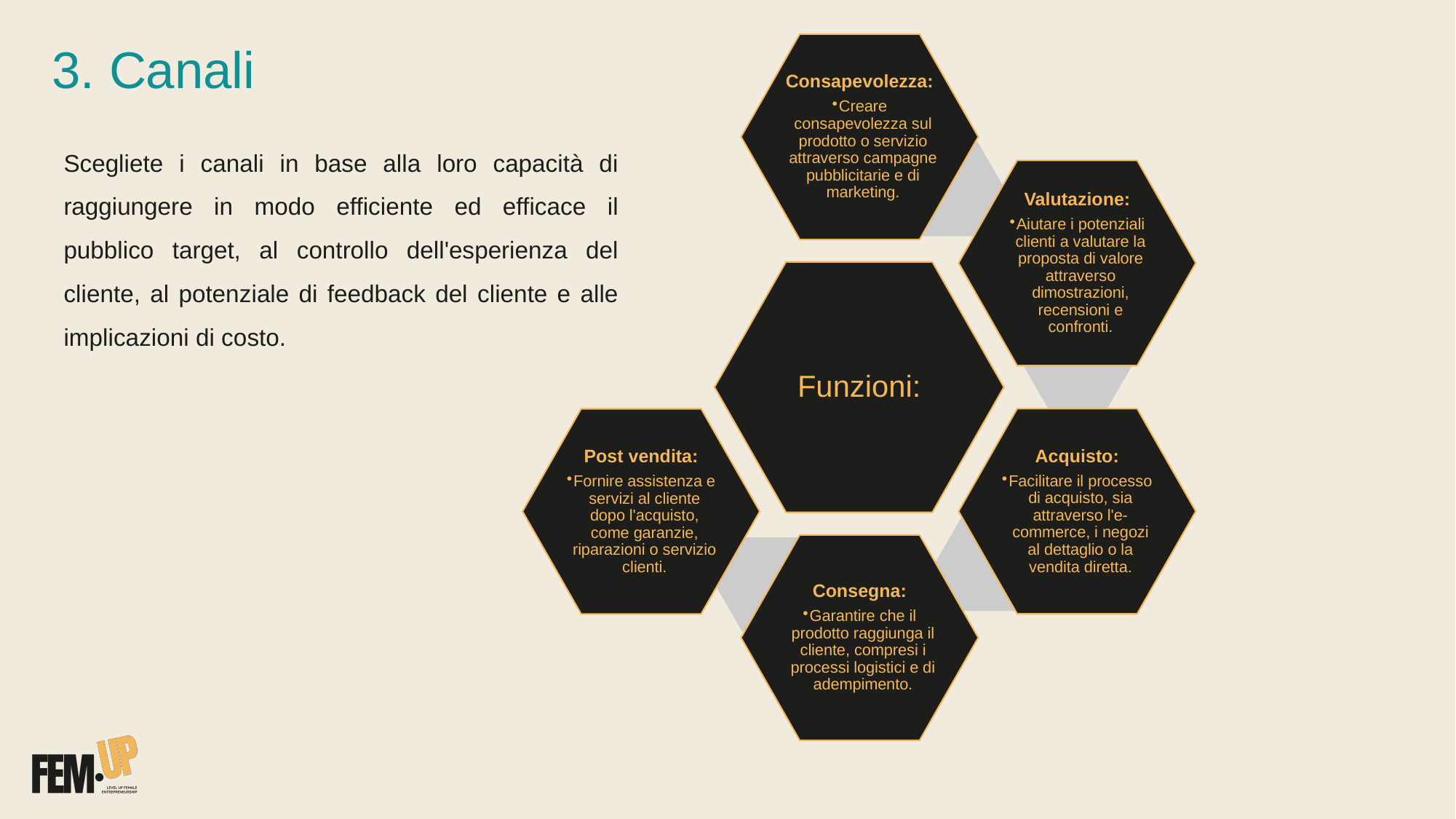

Funzioni:
Consapevolezza:
Creare consapevolezza sul prodotto o servizio attraverso campagne pubblicitarie e di marketing.
Valutazione:
Aiutare i potenziali clienti a valutare la proposta di valore attraverso dimostrazioni, recensioni e confronti.
Acquisto:
Facilitare il processo di acquisto, sia attraverso l'e-commerce, i negozi al dettaglio o la vendita diretta.
Consegna:
Garantire che il prodotto raggiunga il cliente, compresi i processi logistici e di adempimento.
Post vendita:
Fornire assistenza e servizi al cliente dopo l'acquisto, come garanzie, riparazioni o servizio clienti.
# 3. Canali
Scegliete i canali in base alla loro capacità di raggiungere in modo efficiente ed efficace il pubblico target, al controllo dell'esperienza del cliente, al potenziale di feedback del cliente e alle implicazioni di costo.